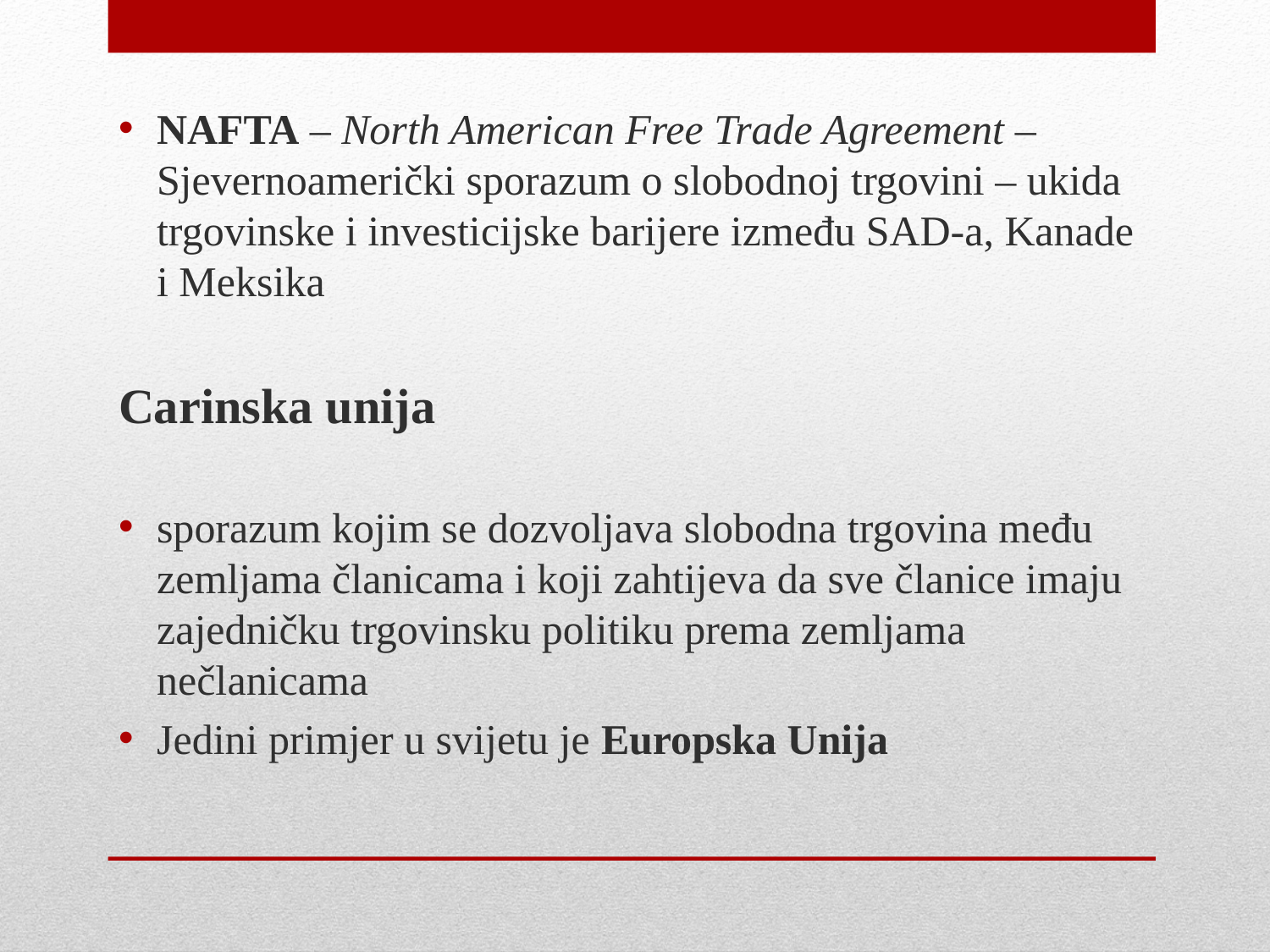

NAFTA – North American Free Trade Agreement – Sjevernoamerički sporazum o slobodnoj trgovini – ukida trgovinske i investicijske barijere između SAD-a, Kanade i Meksika

Carinska unija

sporazum kojim se dozvoljava slobodna trgovina među zemljama članicama i koji zahtijeva da sve članice imaju zajedničku trgovinsku politiku prema zemljama nečlanicama
Jedini primjer u svijetu je Europska Unija